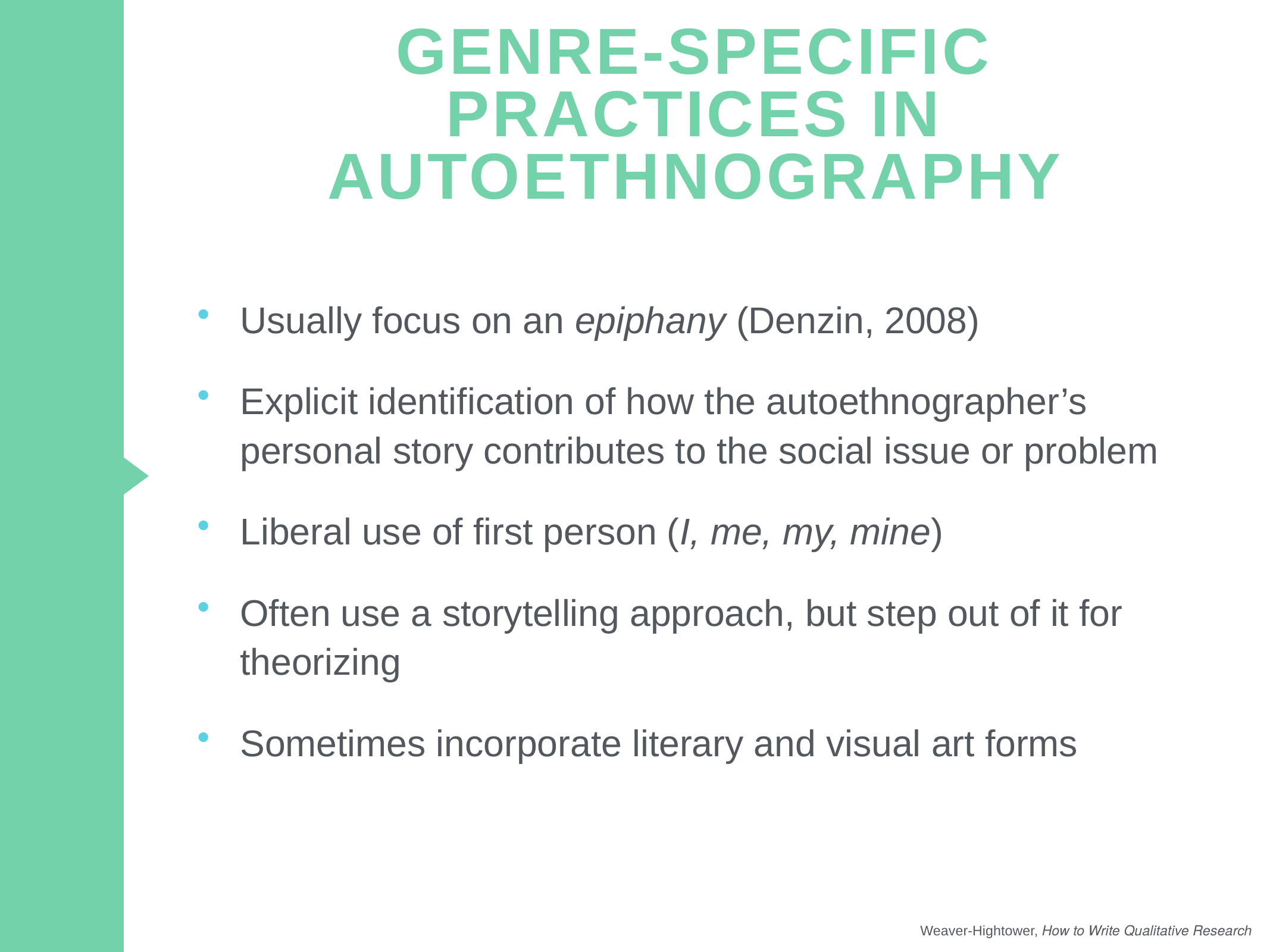

Genre-specific practices in Autoethnography
Usually focus on an epiphany (Denzin, 2008)
Explicit identification of how the autoethnographer’s personal story contributes to the social issue or problem
Liberal use of first person (I, me, my, mine)
Often use a storytelling approach, but step out of it for theorizing
Sometimes incorporate literary and visual art forms